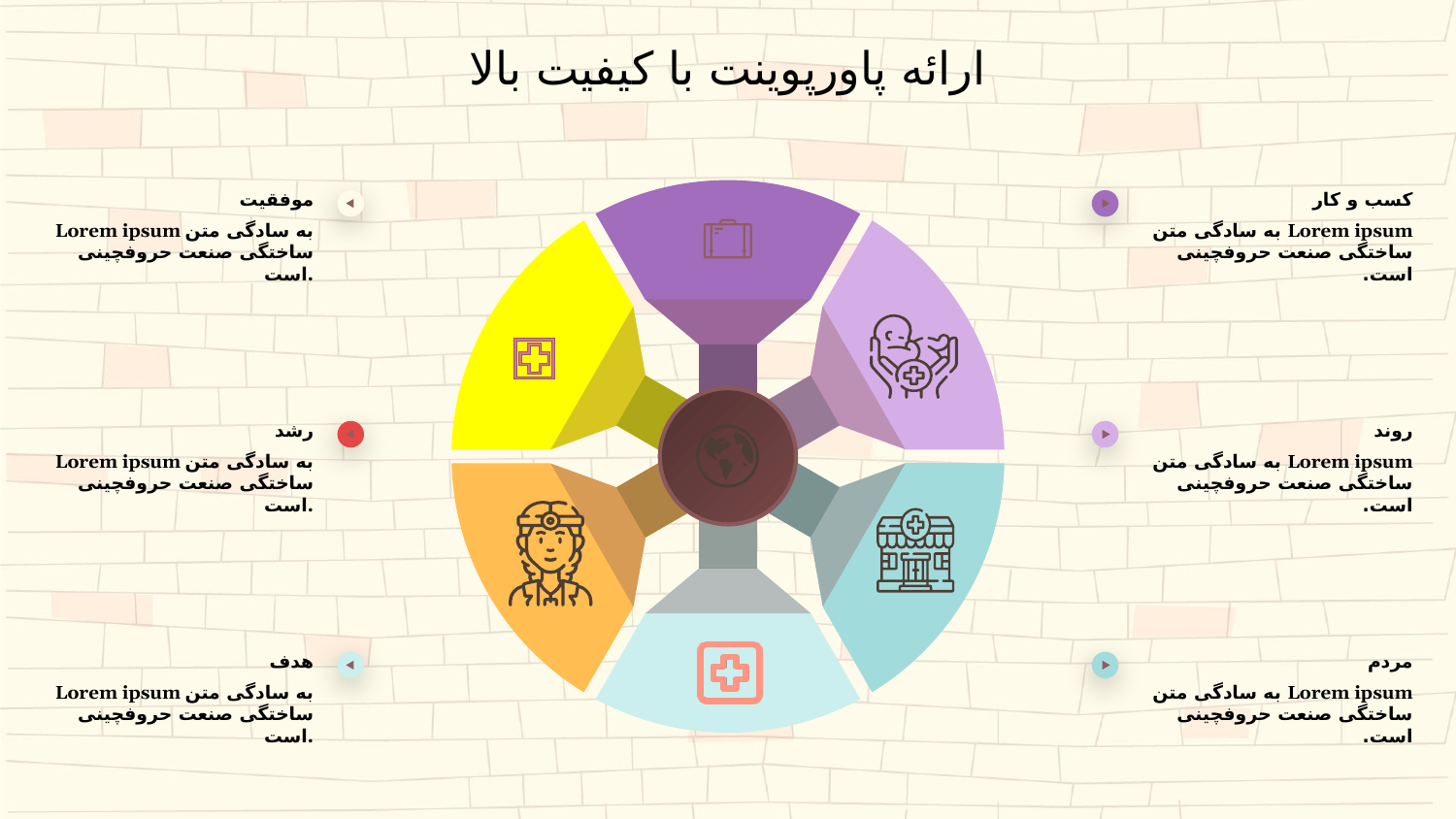

ارائه پاورپوینت با کیفیت بالا

موفقیت
Lorem ipsum به سادگی متن ساختگی صنعت حروفچینی است.

رشد
Lorem ipsum به سادگی متن ساختگی صنعت حروفچینی است.

هدف
Lorem ipsum به سادگی متن ساختگی صنعت حروفچینی است.

کسب و کار
Lorem ipsum به سادگی متن ساختگی صنعت حروفچینی است.

روند
Lorem ipsum به سادگی متن ساختگی صنعت حروفچینی است.

مردم
Lorem ipsum به سادگی متن ساختگی صنعت حروفچینی است.